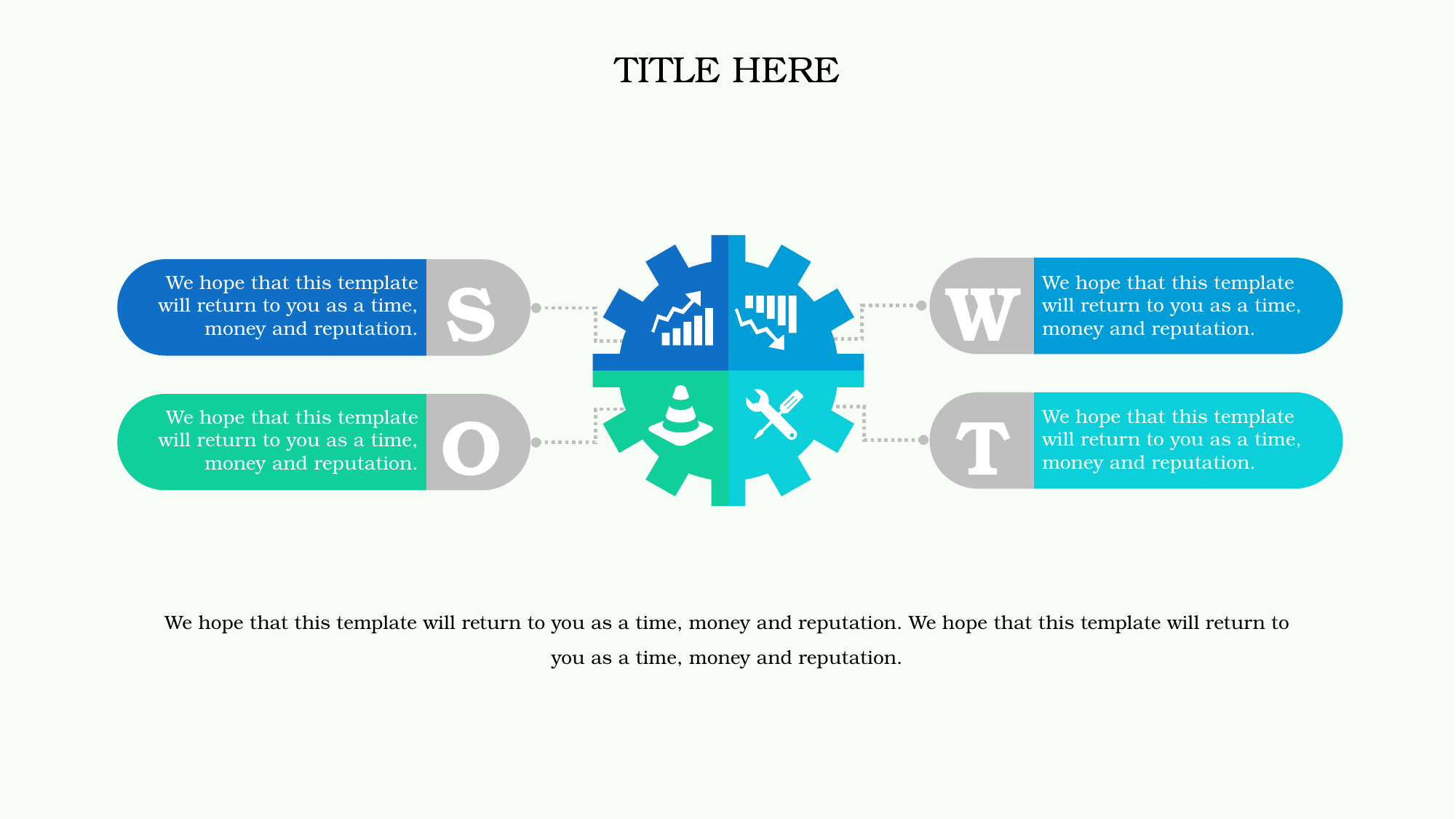

TITLE HERE

W
We hope that this template will return to you as a time, money and reputation.

S
We hope that this template will return to you as a time, money and reputation.

T
We hope that this template will return to you as a time, money and reputation.

O
We hope that this template will return to you as a time, money and reputation.
We hope that this template will return to you as a time, money and reputation. We hope that this template will return to you as a time, money and reputation.